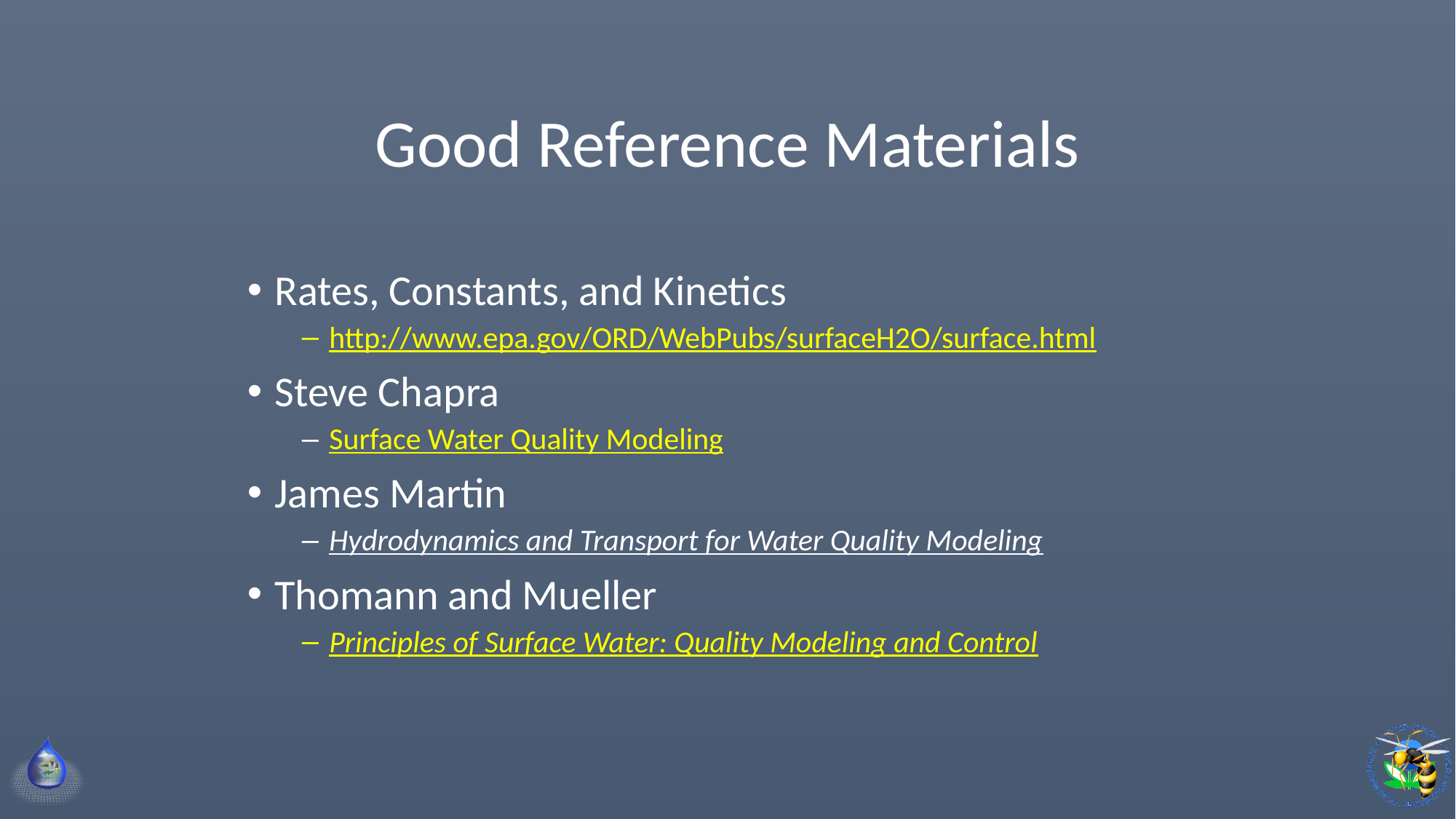

# Good Reference Materials
Rates, Constants, and Kinetics
http://www.epa.gov/ORD/WebPubs/surfaceH2O/surface.html
Steve Chapra
Surface Water Quality Modeling
James Martin
Hydrodynamics and Transport for Water Quality Modeling
Thomann and Mueller
Principles of Surface Water: Quality Modeling and Control